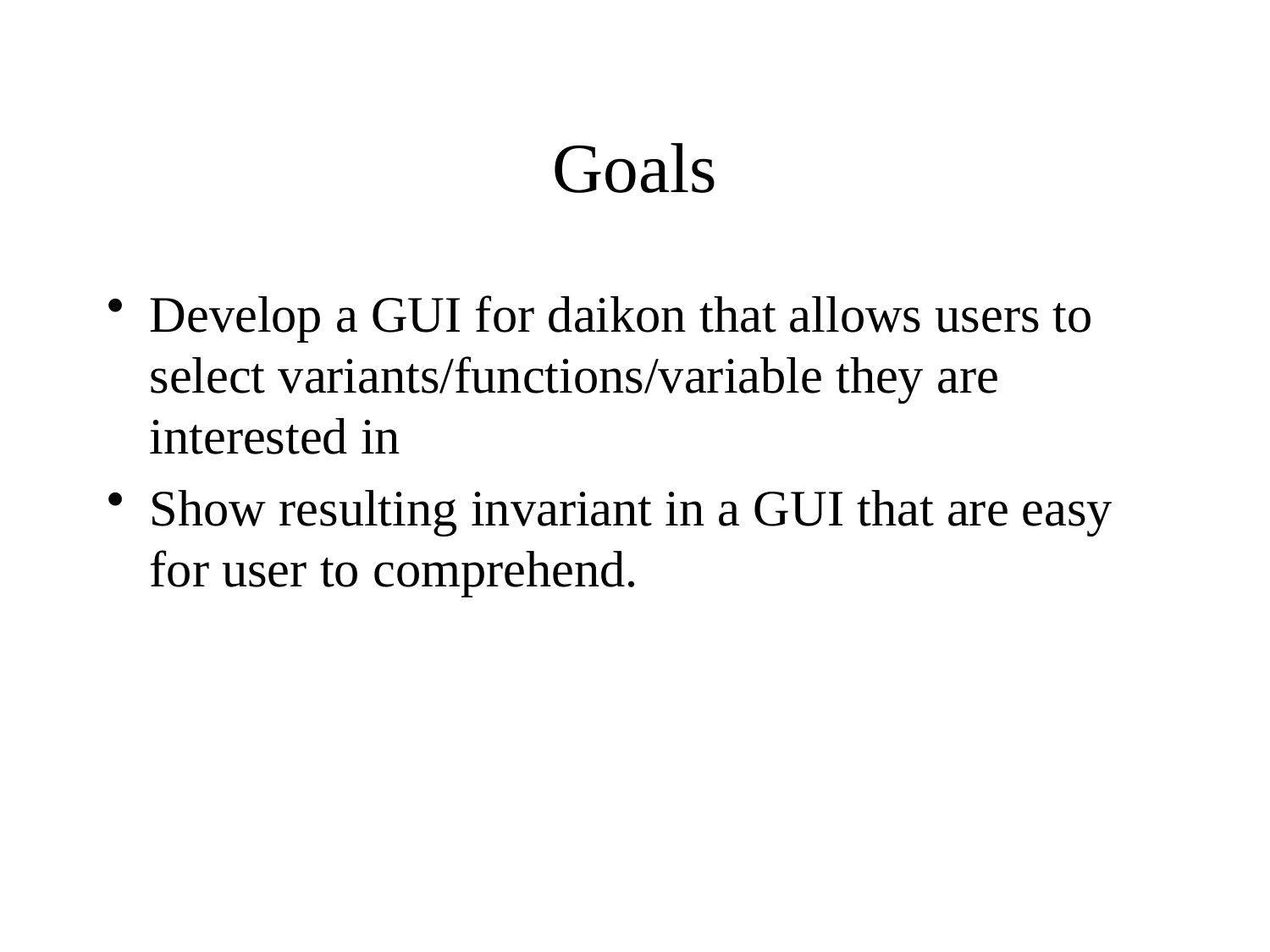

# Goals
Develop a GUI for daikon that allows users to select variants/functions/variable they are interested in
Show resulting invariant in a GUI that are easy for user to comprehend.